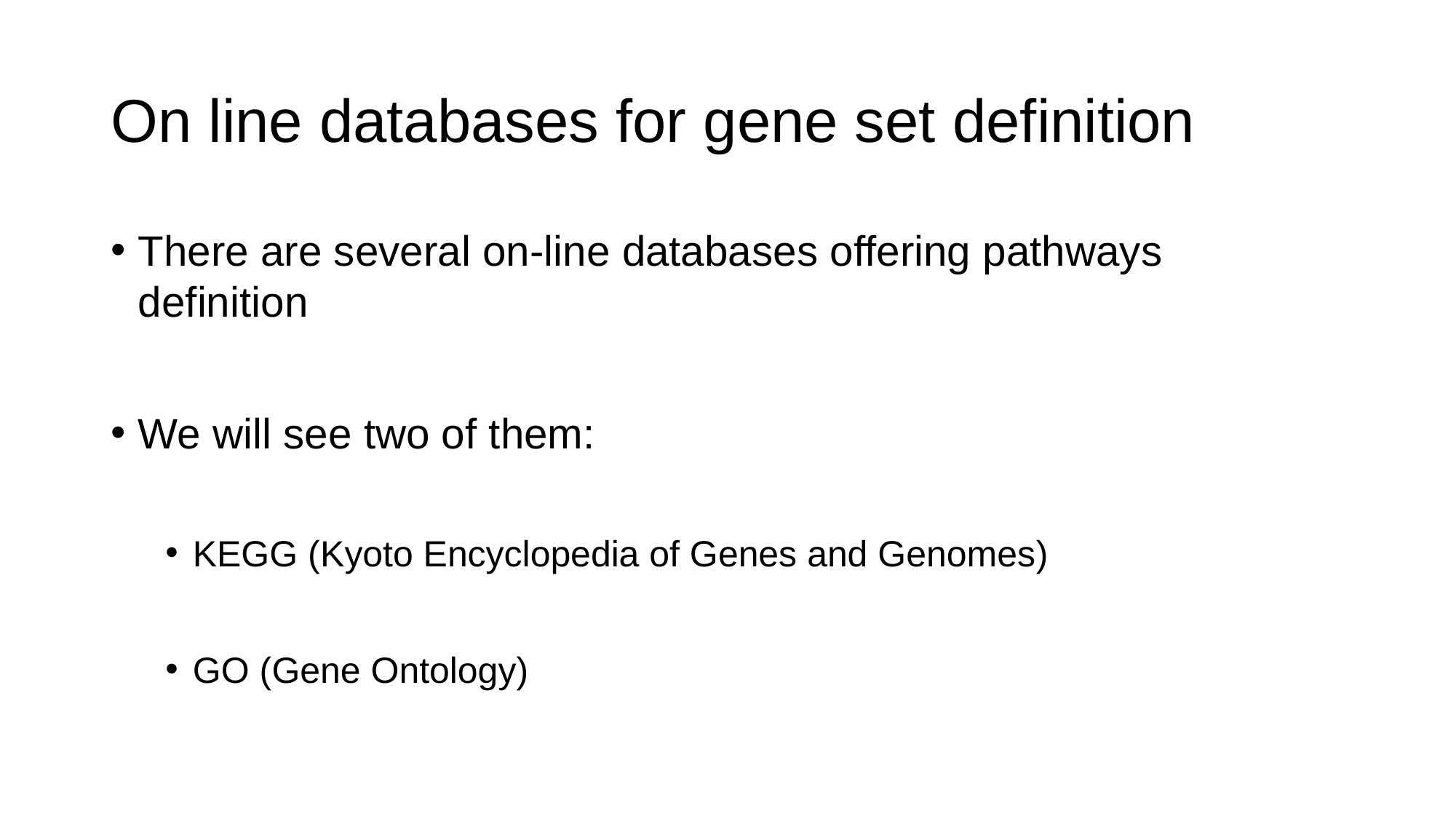

# On line databases for gene set definition
There are several on-line databases offering pathways definition

We will see two of them:

KEGG (Kyoto Encyclopedia of Genes and Genomes)

GO (Gene Ontology)